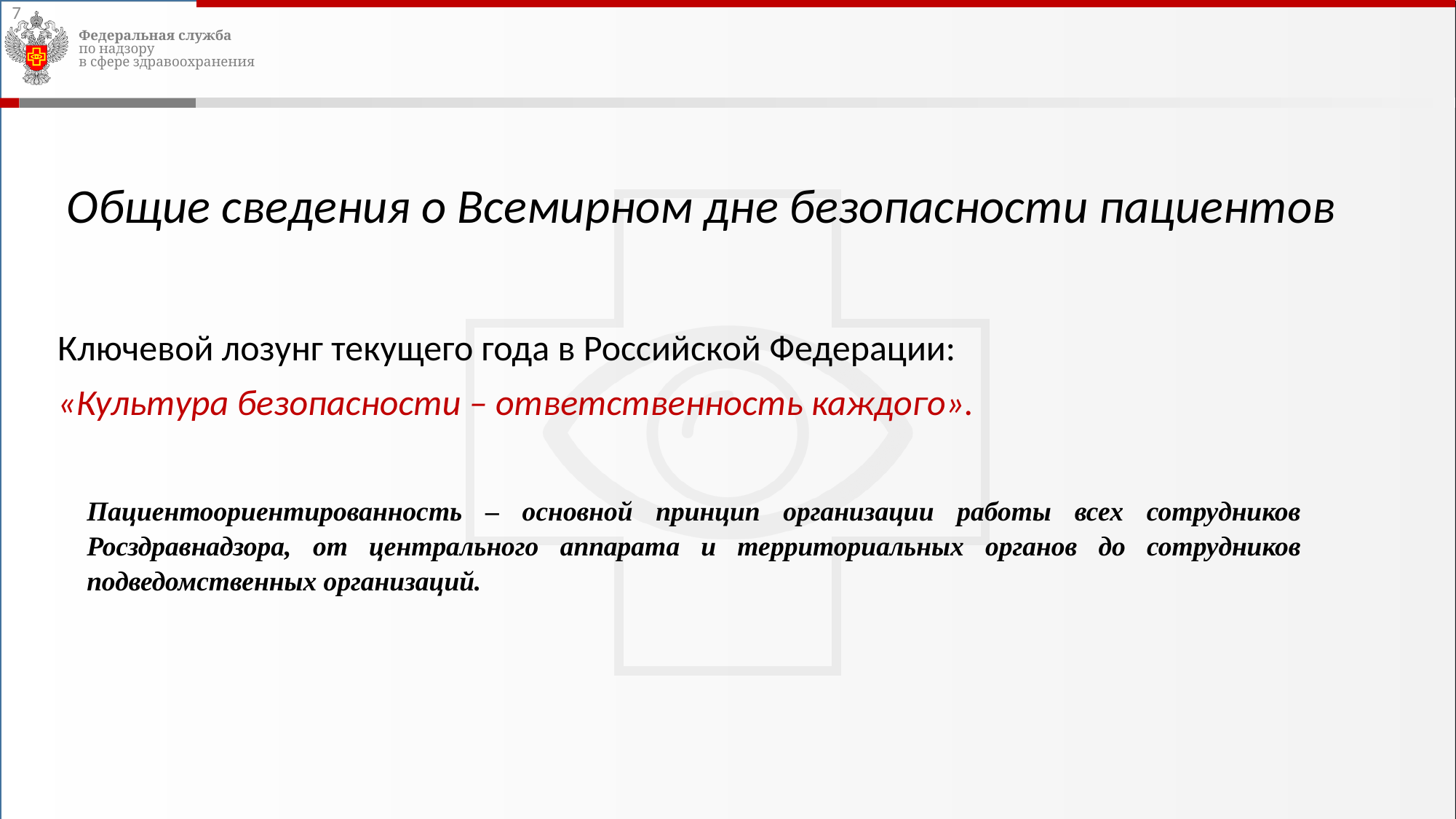

7
# Общие сведения о Всемирном дне безопасности пациентов
Ключевой лозунг текущего года в Российской Федерации:
«Культура безопасности – ответственность каждого».
Пациентоориентированность – основной принцип организации работы всех сотрудников Росздравнадзора, от центрального аппарата и территориальных органов до сотрудников подведомственных организаций.